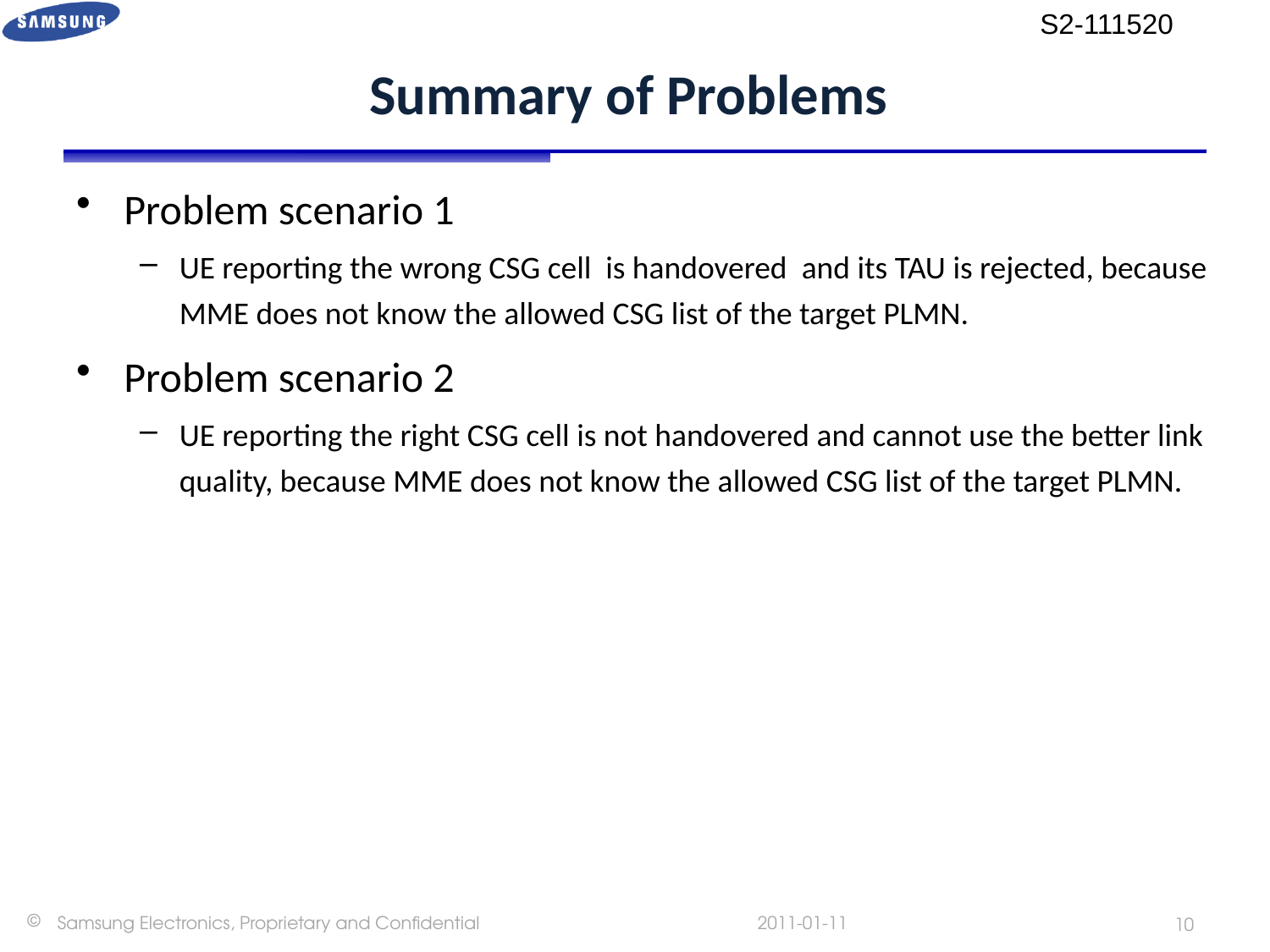

S2-111520
# Summary of Problems
Problem scenario 1
UE reporting the wrong CSG cell  is handovered  and its TAU is rejected, because MME does not know the allowed CSG list of the target PLMN.
Problem scenario 2
UE reporting the right CSG cell is not handovered and cannot use the better link quality, because MME does not know the allowed CSG list of the target PLMN.
2011-01-11
10